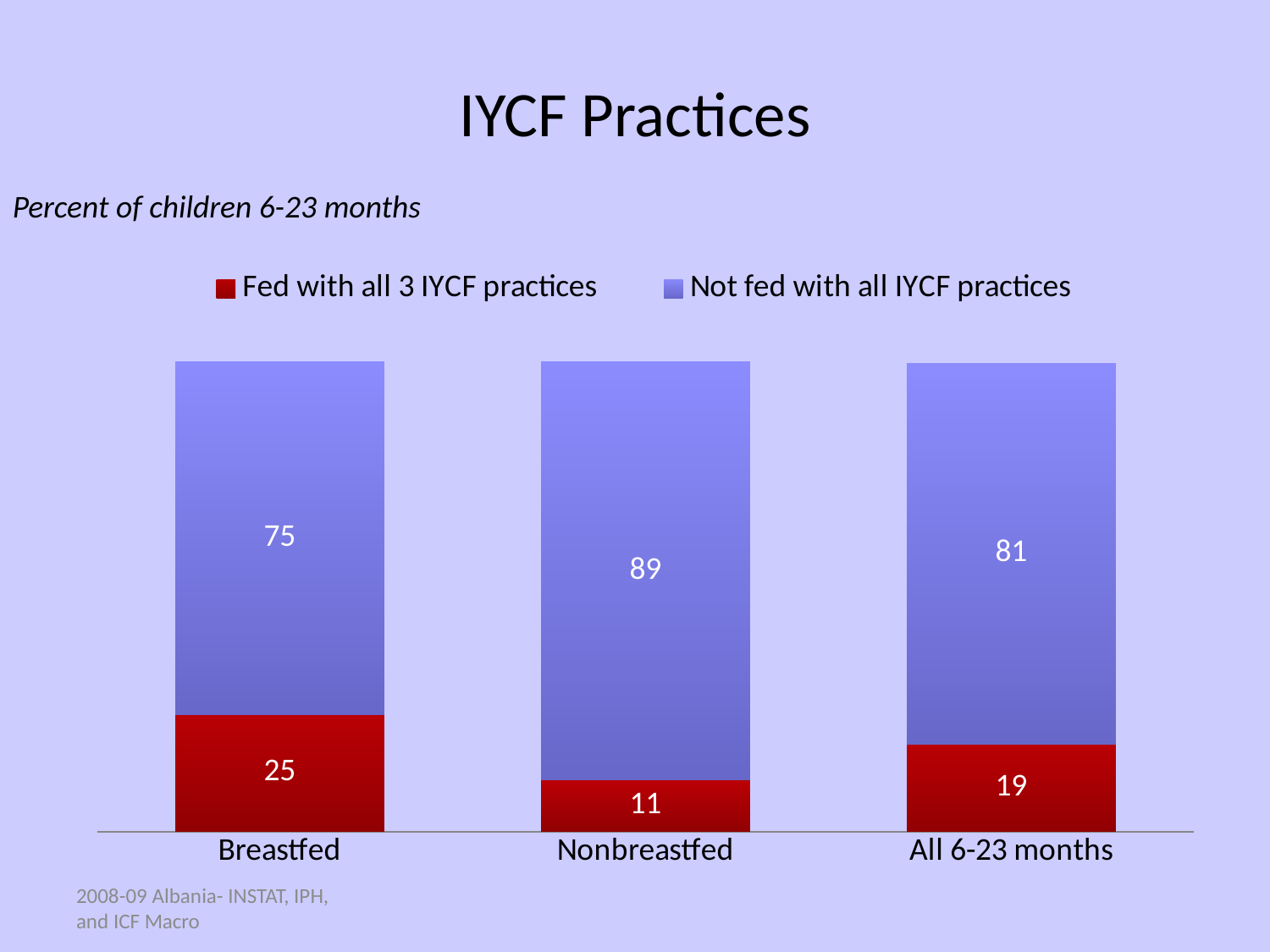

# IYCF Practices
Percent of children 6-23 months

### Chart

| Category | Fed with all 3 IYCF practices | Not fed with all IYCF practices |
|---|---|---|
| Breastfed | 25.0 | 75.0 |
| Nonbreastfed | 11.0 | 89.0 |
| All 6-23 months | 18.7 | 81.0 |
2008-09 Albania- INSTAT, IPH, and ICF Macro